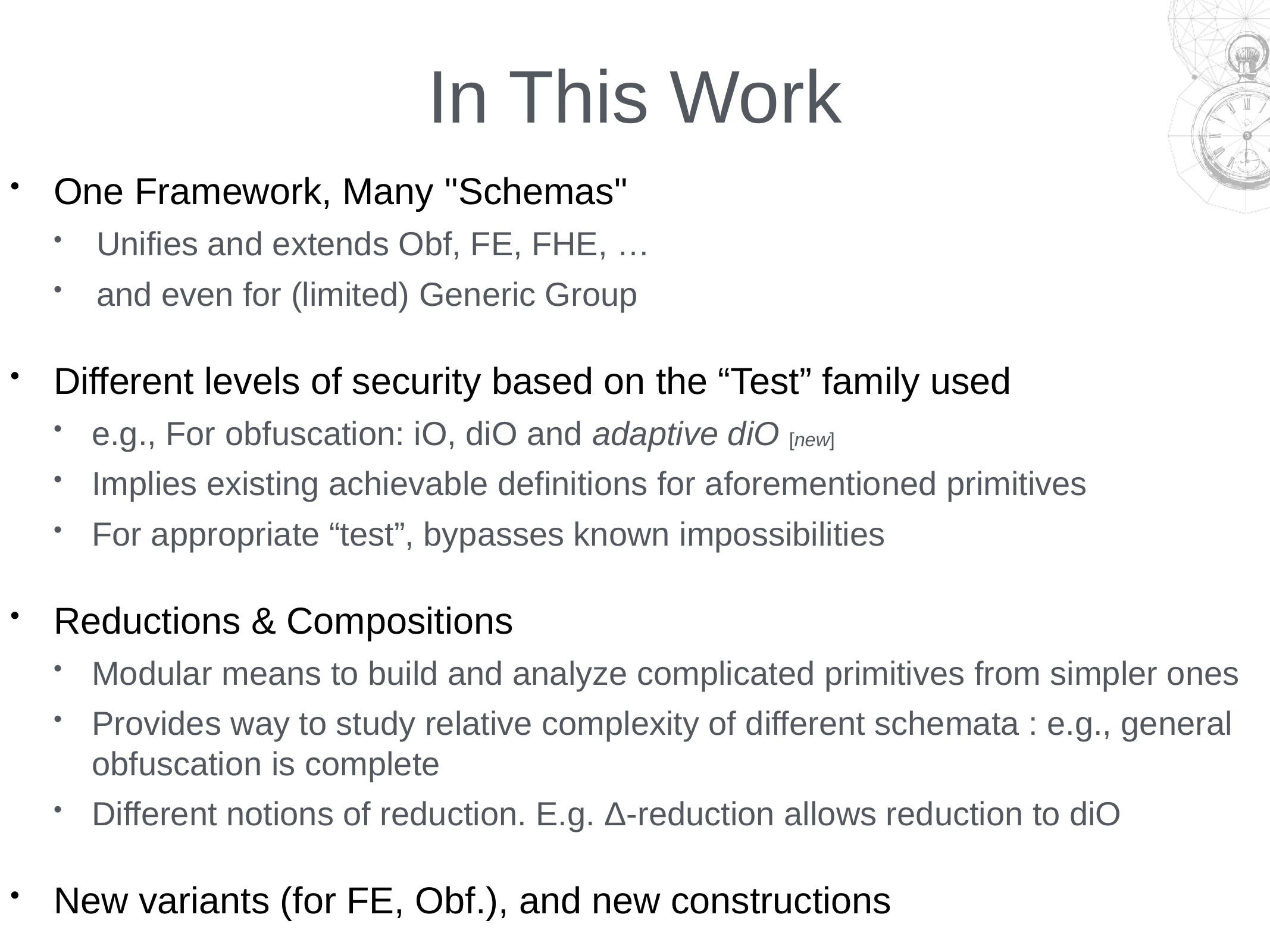

# In This Work
One Framework, Many "Schemas"
Unifies and extends Obf, FE, FHE, …
and even for (limited) Generic Group
Different levels of security based on the “Test” family used
e.g., For obfuscation: iO, diO and adaptive diO [new]
Implies existing achievable definitions for aforementioned primitives
For appropriate “test”, bypasses known impossibilities
Reductions & Compositions
Modular means to build and analyze complicated primitives from simpler ones
Provides way to study relative complexity of different schemata : e.g., general obfuscation is complete
Different notions of reduction. E.g. Δ-reduction allows reduction to diO
New variants (for FE, Obf.), and new constructions